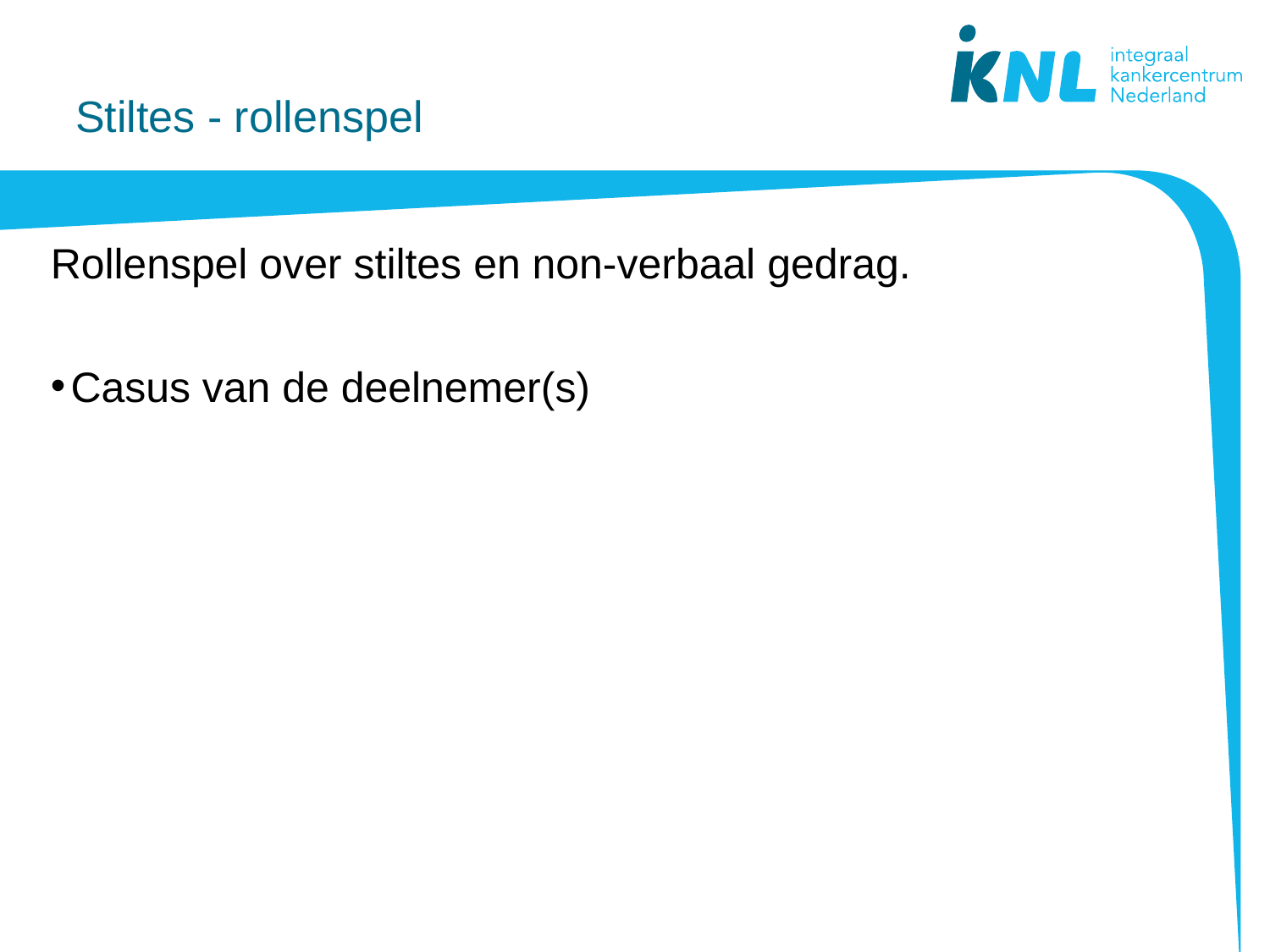

# Stiltes - rollenspel
Rollenspel over stiltes en non-verbaal gedrag.

Casus van de deelnemer(s)